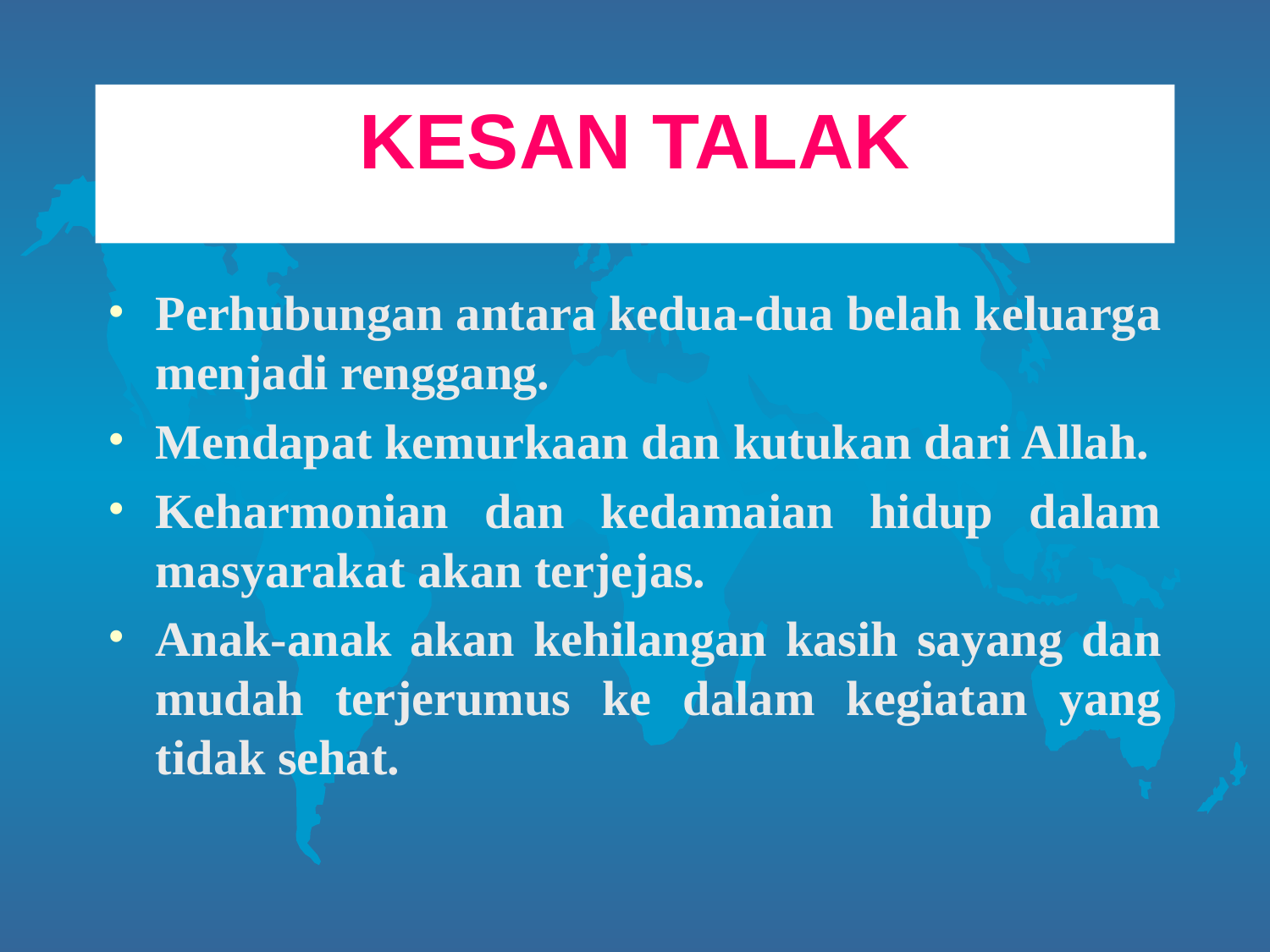

# KESAN TALAK
Perhubungan antara kedua-dua belah keluarga menjadi renggang.
Mendapat kemurkaan dan kutukan dari Allah.
Keharmonian dan kedamaian hidup dalam masyarakat akan terjejas.
Anak-anak akan kehilangan kasih sayang dan mudah terjerumus ke dalam kegiatan yang tidak sehat.